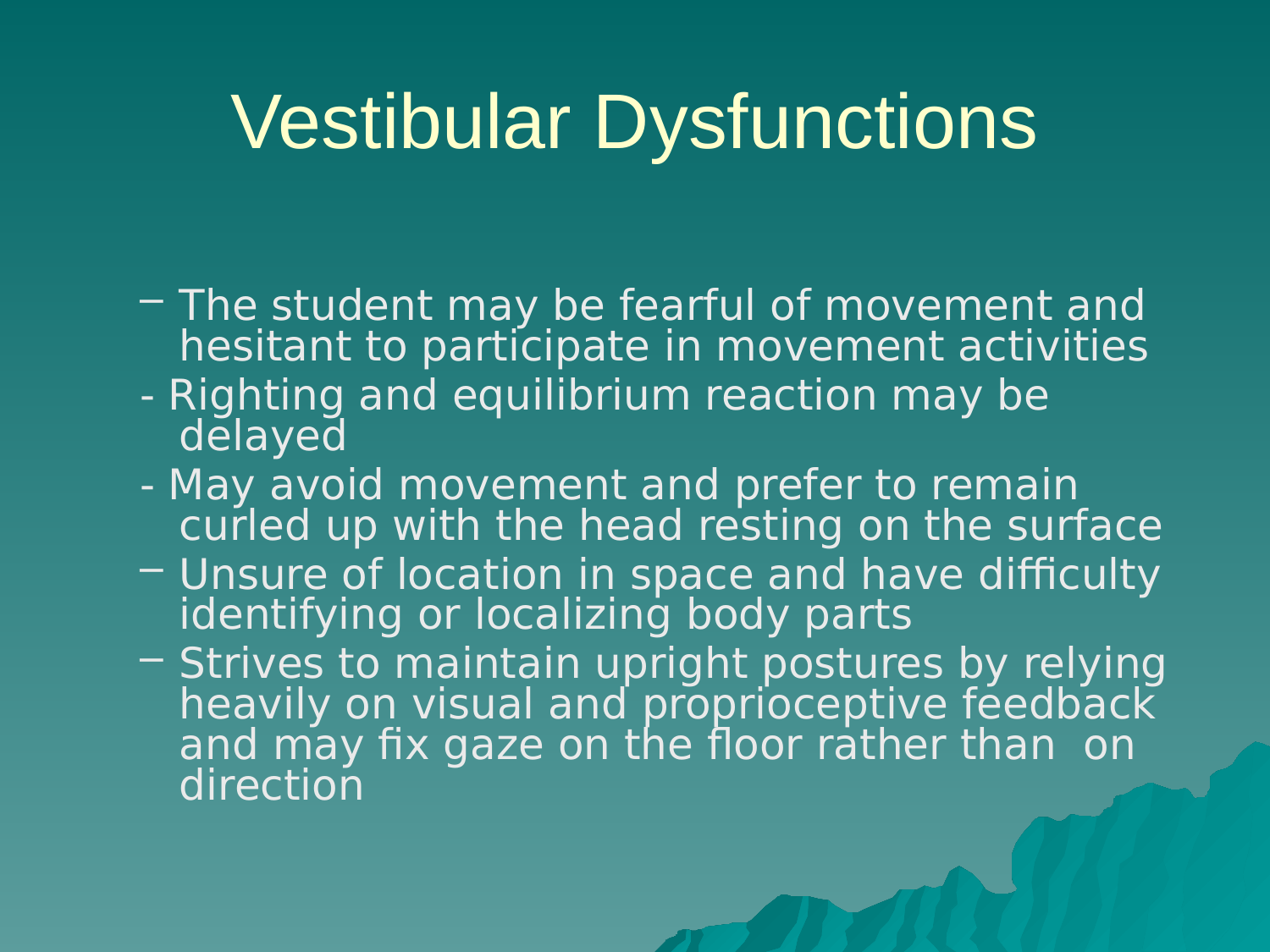

# Vestibular Dysfunctions

The student may be fearful of movement and hesitant to participate in movement activities
- Righting and equilibrium reaction may be delayed
- May avoid movement and prefer to remain curled up with the head resting on the surface
Unsure of location in space and have difficulty identifying or localizing body parts
Strives to maintain upright postures by relying heavily on visual and proprioceptive feedback and may fix gaze on the floor rather than  on direction